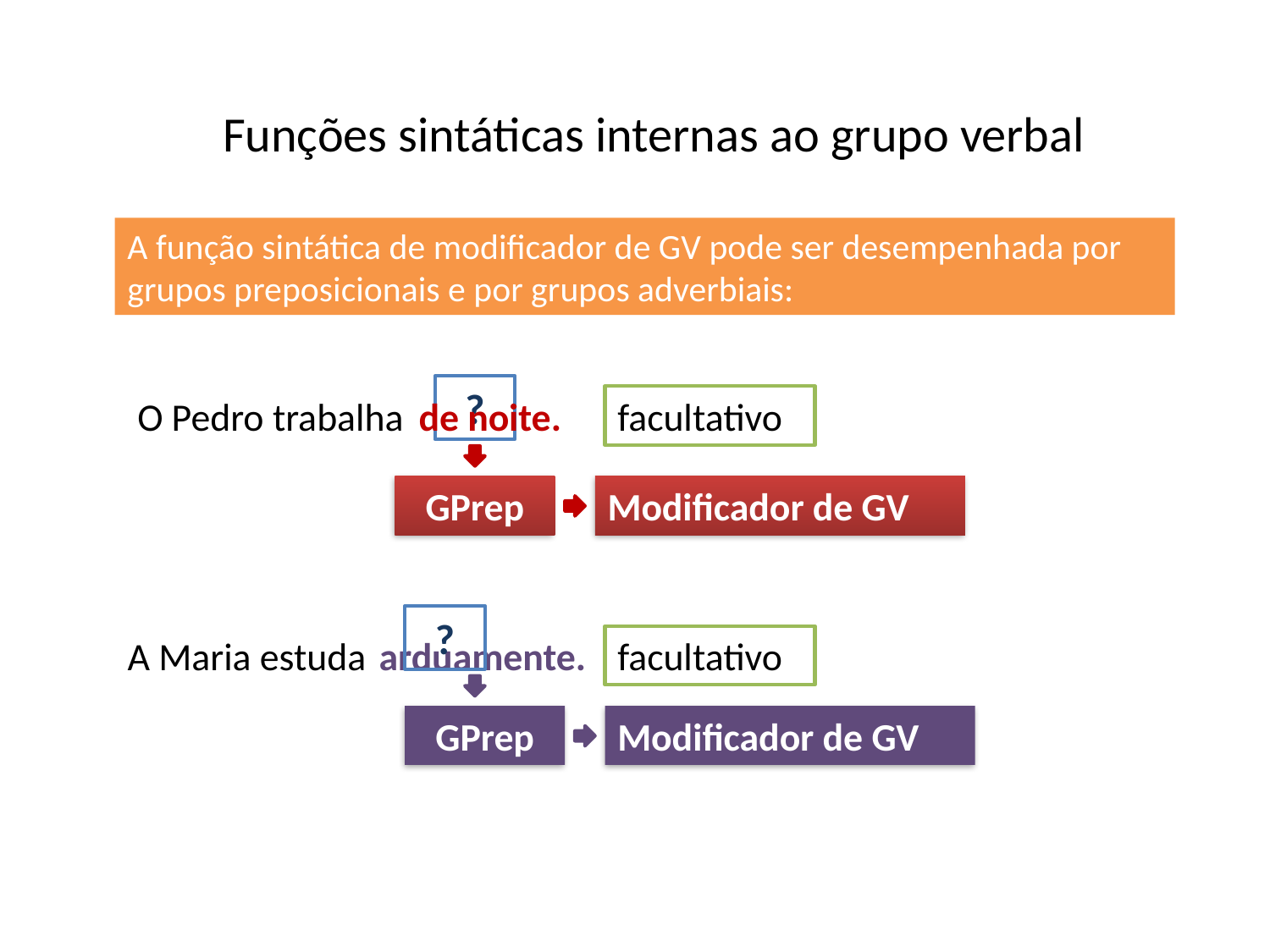

Funções sintáticas internas ao grupo verbal
A função sintática de modificador de GV pode ser desempenhada por grupos preposicionais e por grupos adverbiais:
?
O Pedro trabalha
de noite.
facultativo

GPrep
Modificador de GV

?
A Maria estuda
arduamente.
facultativo

GPrep
Modificador de GV